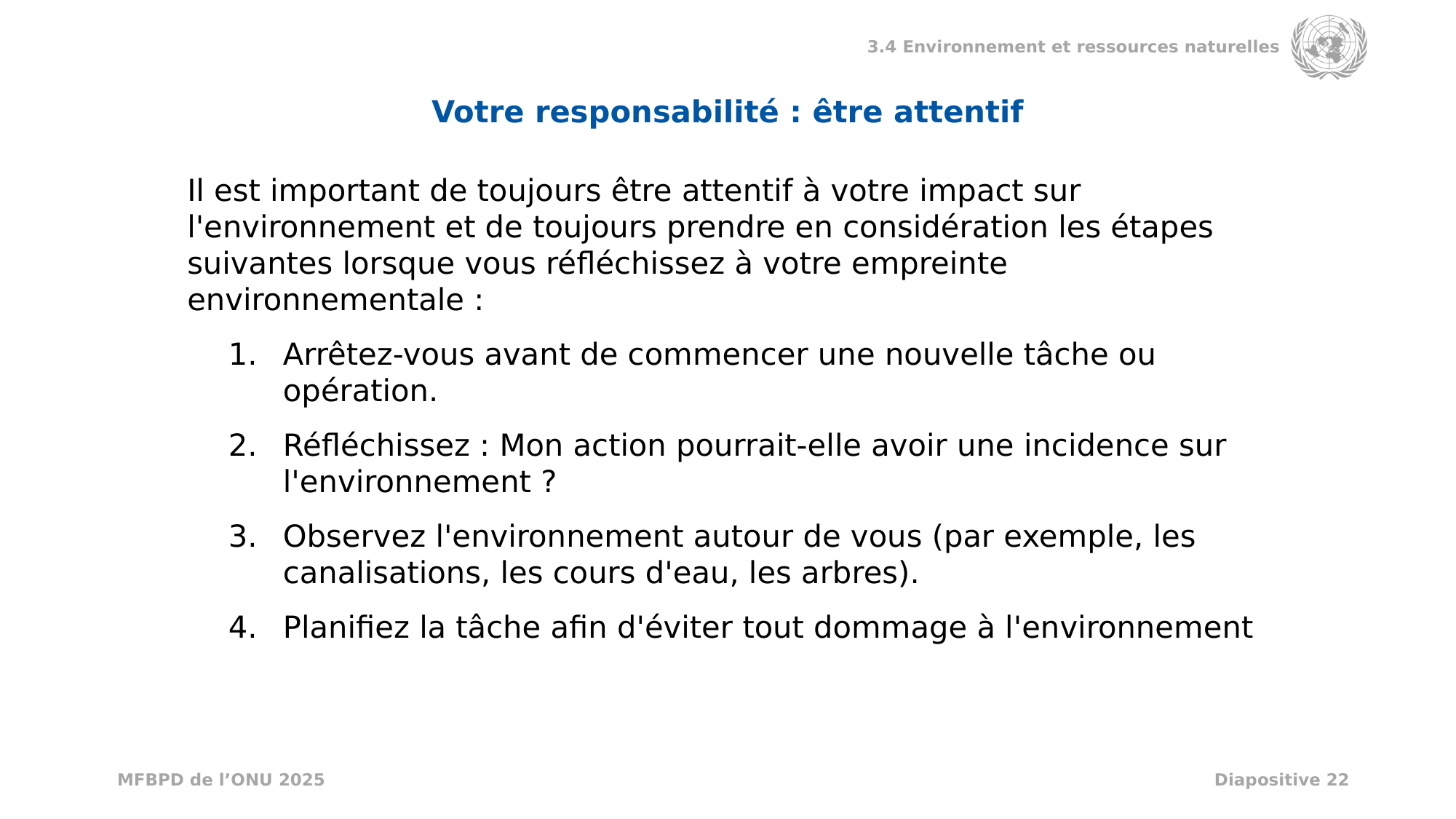

Votre responsabilité : être attentif
Il est important de toujours être attentif à votre impact sur l'environnement et de toujours prendre en considération les étapes suivantes lorsque vous réfléchissez à votre empreinte environnementale :
Arrêtez-vous avant de commencer une nouvelle tâche ou opération.
Réfléchissez : Mon action pourrait-elle avoir une incidence sur l'environnement ?
Observez l'environnement autour de vous (par exemple, les canalisations, les cours d'eau, les arbres).
Planifiez la tâche afin d'éviter tout dommage à l'environnement